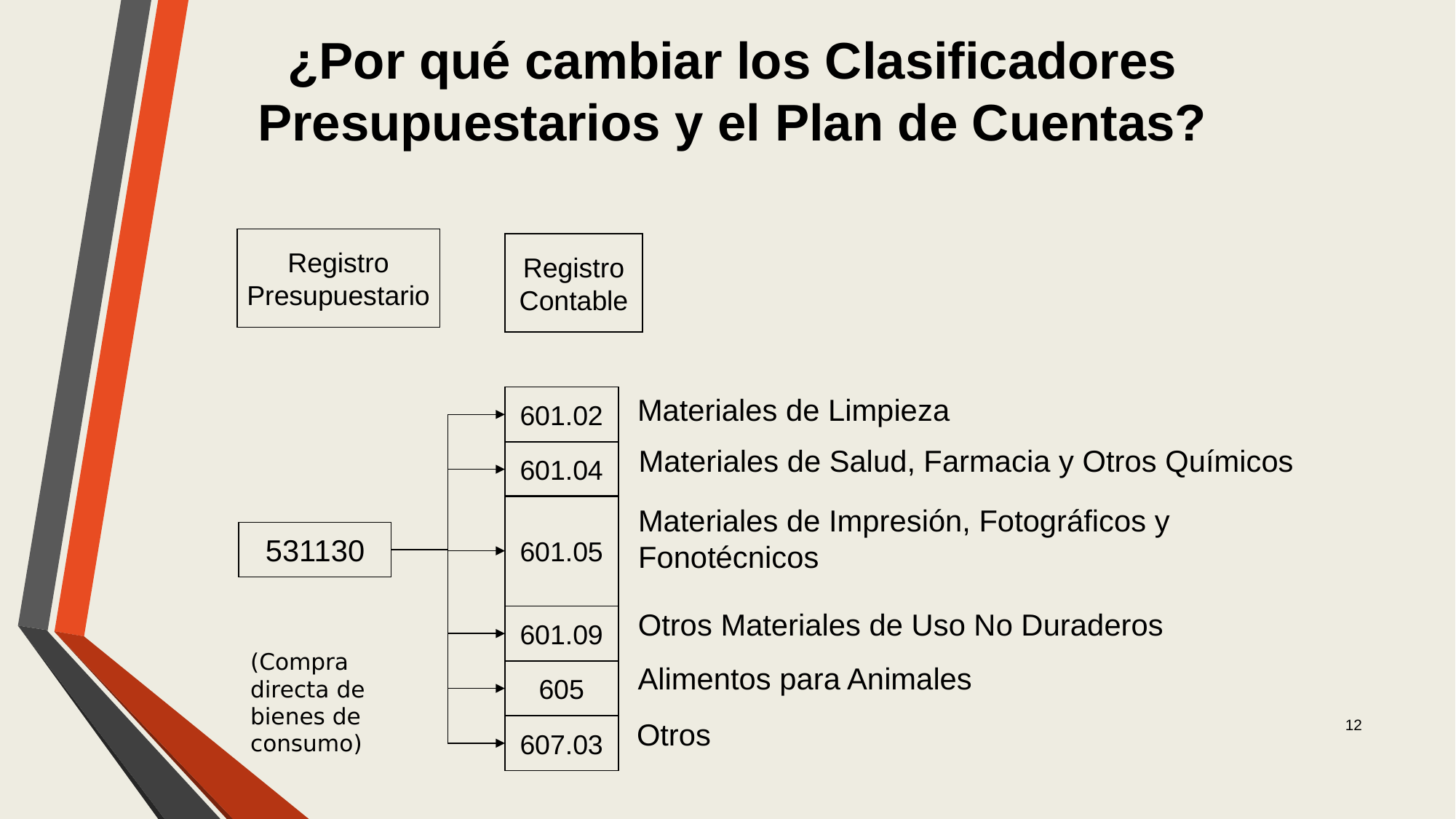

¿Por qué cambiar los Clasificadores Presupuestarios y el Plan de Cuentas?
Registro
Presupuestario
Registro
Contable
601.02
Materiales de Limpieza
Materiales de Salud, Farmacia y Otros Químicos
601.04
601.05
Materiales de Impresión, Fotográficos y
Fonotécnicos
531130
(Compra directa de bienes de consumo)
Otros Materiales de Uso No Duraderos
601.09
Alimentos para Animales
605
12
Otros
607.03